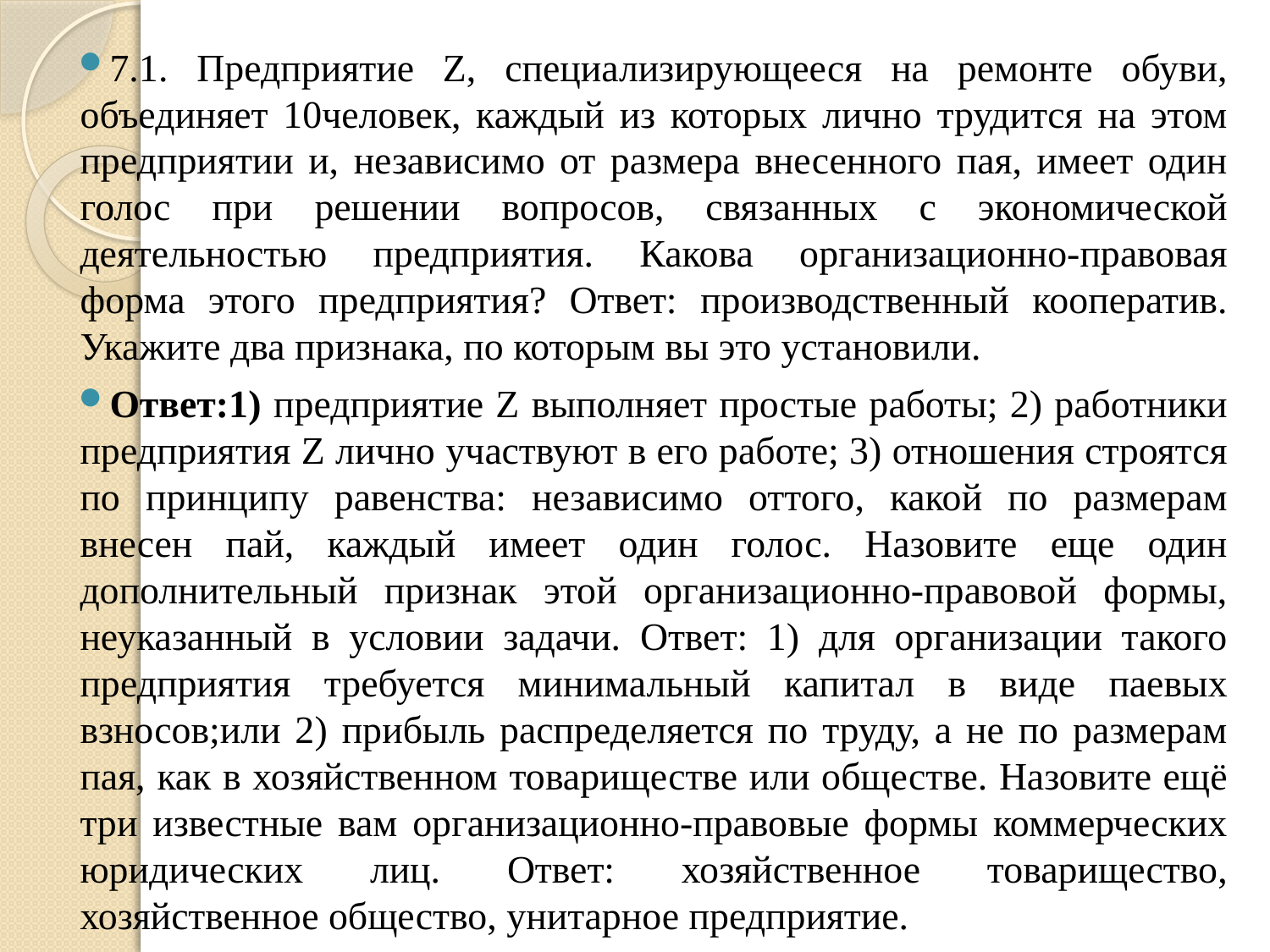

7.1. Предприятие Z, специализирующееся на ремонте обуви, объединяет 10человек, каждый из которых лично трудится на этом предприятии и, независимо от размера внесенного пая, имеет один голос при решении вопросов, связанных с экономической деятельностью предприятия. Какова организационно-правовая форма этого предприятия? Ответ: производственный кооператив. Укажите два признака, по которым вы это установили.
Ответ:1) предприятие Z выполняет простые работы; 2) работники предприятия Z лично участвуют в его работе; 3) отношения строятся по принципу равенства: независимо оттого, какой по размерам внесен пай, каждый имеет один голос. Назовите еще один дополнительный признак этой организационно-правовой формы, неуказанный в условии задачи. Ответ: 1) для организации такого предприятия требуется минимальный капитал в виде паевых взносов;или 2) прибыль распределяется по труду, а не по размерам пая, как в хозяйственном товариществе или обществе. Назовите ещё три известные вам организационно-правовые формы коммерческих юридических лиц. Ответ: хозяйственное товарищество, хозяйственное общество, унитарное предприятие.
#